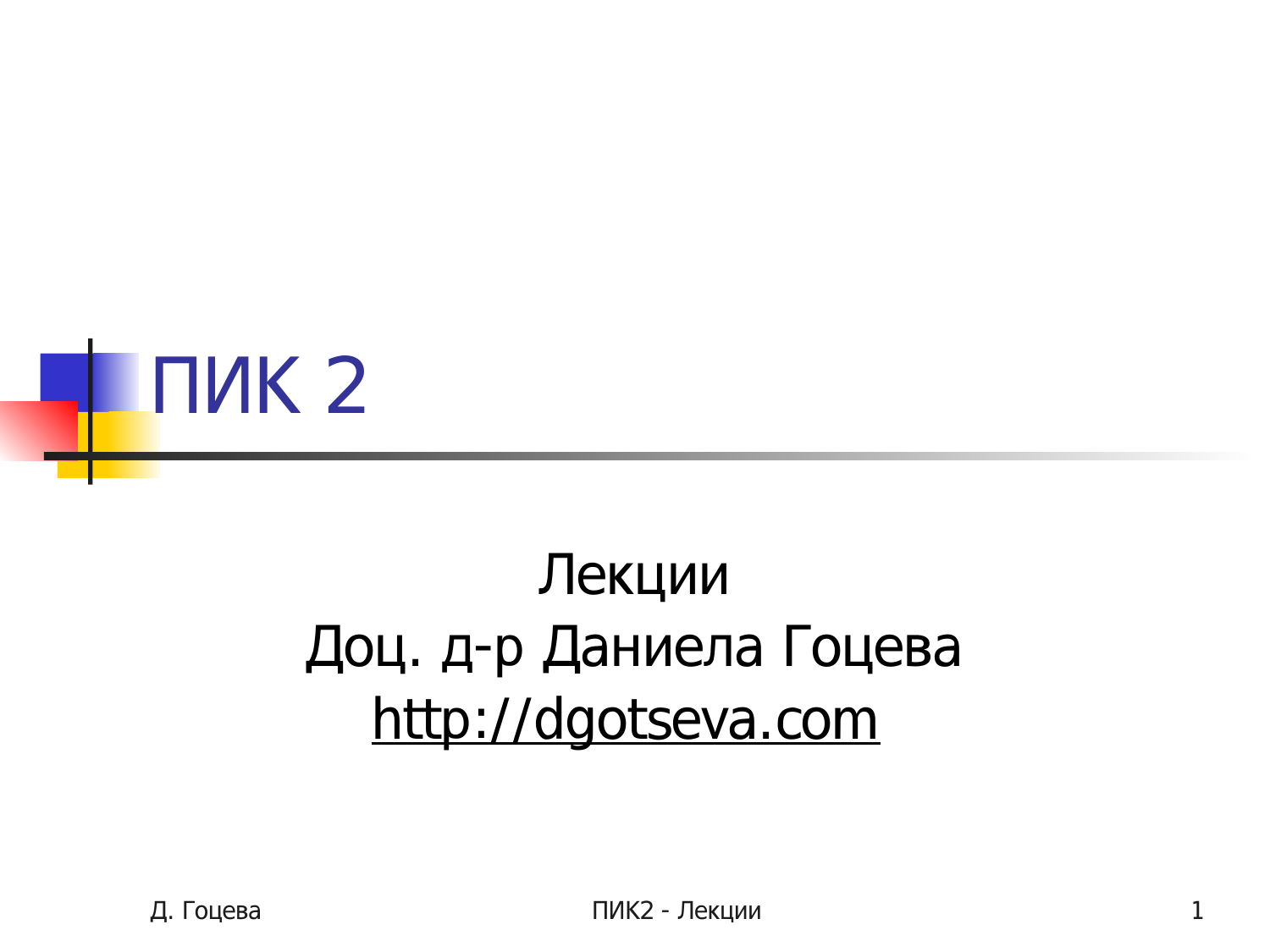

# ПИК 2
Лекции
Доц. д-р Даниела Гоцева
http://dgotseva.com
Д. Гоцева
ПИК2 - Лекции
1